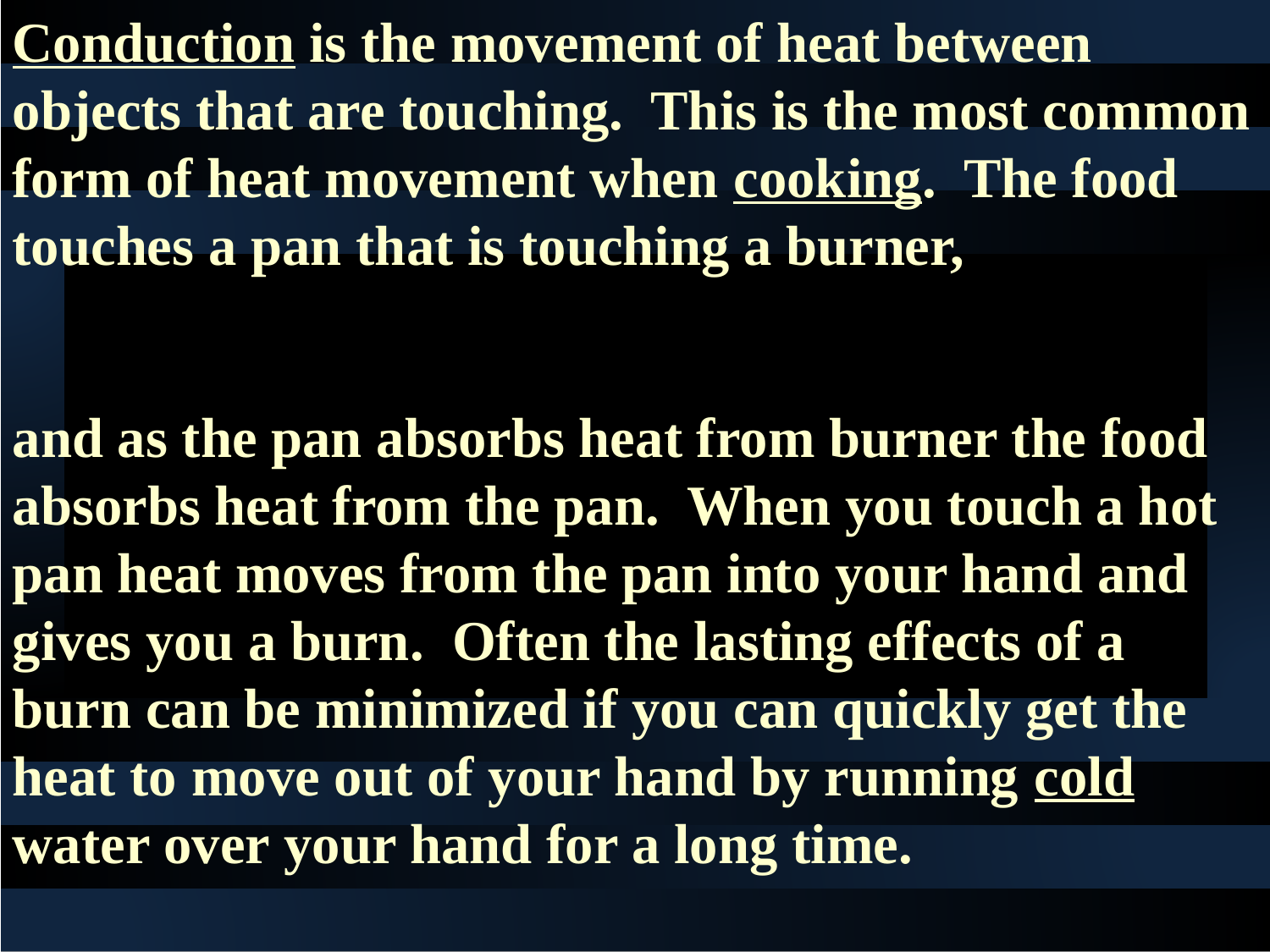

Conduction is the movement of heat between objects that are touching.  This is the most common form of heat movement when cooking.  The food touches a pan that is touching a burner,

and as the pan absorbs heat from burner the food absorbs heat from the pan.  When you touch a hot pan heat moves from the pan into your hand and gives you a burn.  Often the lasting effects of a burn can be minimized if you can quickly get the heat to move out of your hand by running cold water over your hand for a long time.